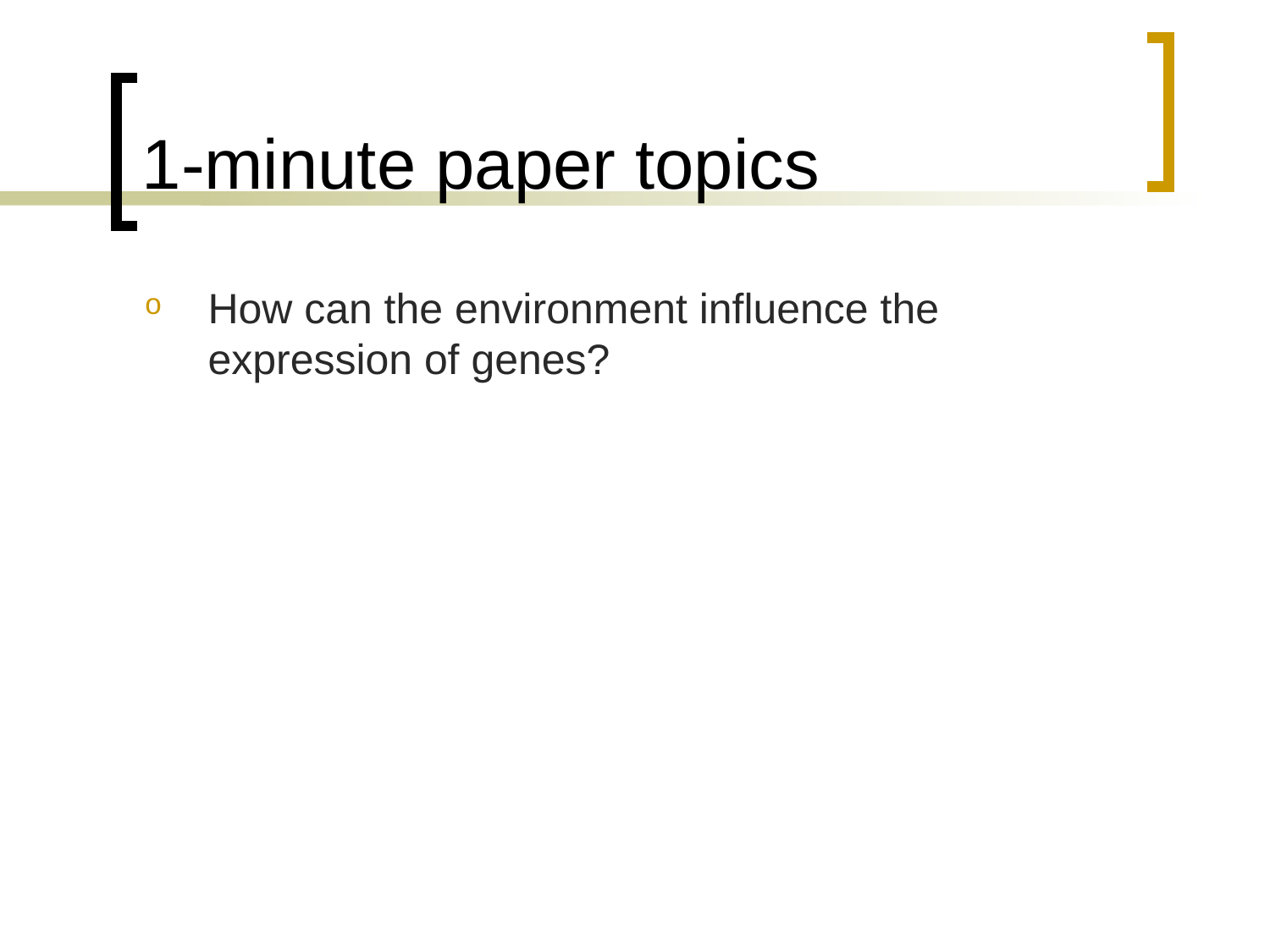

# 1-minute paper topics
How can the environment influence the expression of genes?